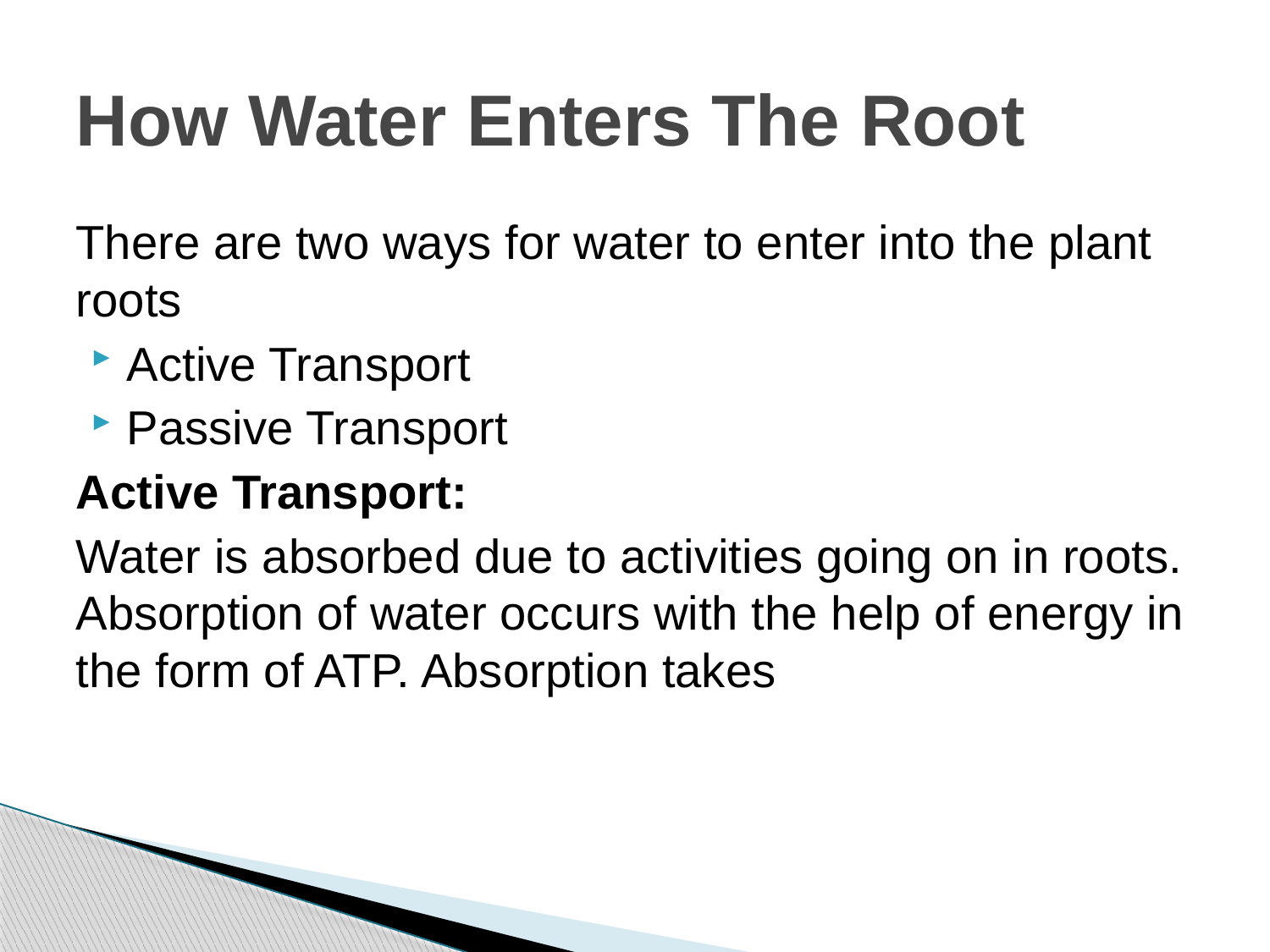

# How Water Enters The Root
There are two ways for water to enter into the plant roots
Active Transport
Passive Transport
Active Transport:
Water is absorbed due to activities going on in roots. Absorption of water occurs with the help of energy in the form of ATP. Absorption takes